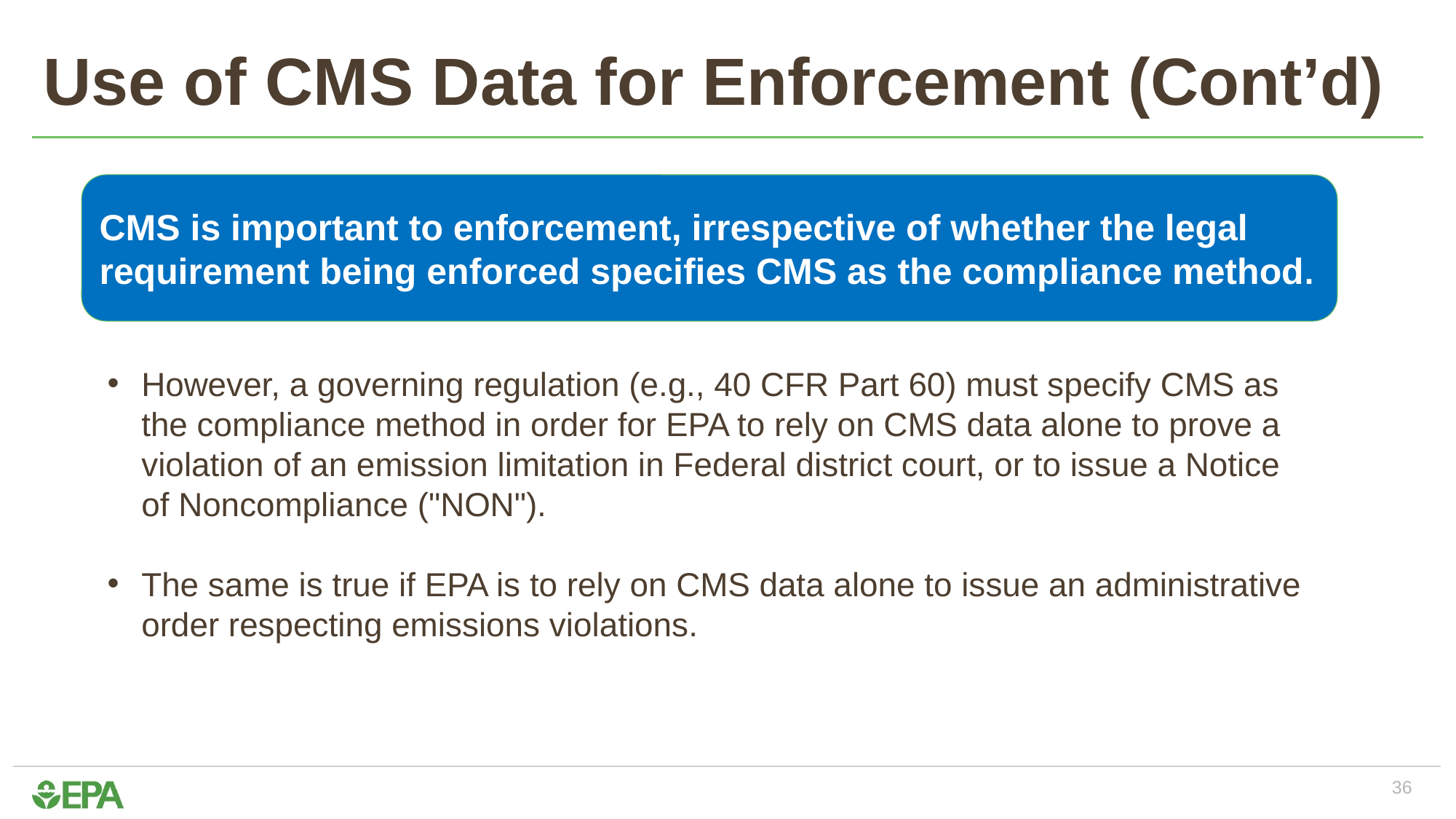

# Use of CMS Data for Enforcement (Cont’d)
CMS is important to enforcement, irrespective of whether the legal requirement being enforced specifies CMS as the compliance method.
However, a governing regulation (e.g., 40 CFR Part 60) must specify CMS as the compliance method in order for EPA to rely on CMS data alone to prove a violation of an emission limitation in Federal district court, or to issue a Notice of Noncompliance ("NON").

The same is true if EPA is to rely on CMS data alone to issue an administrative order respecting emissions violations.
36